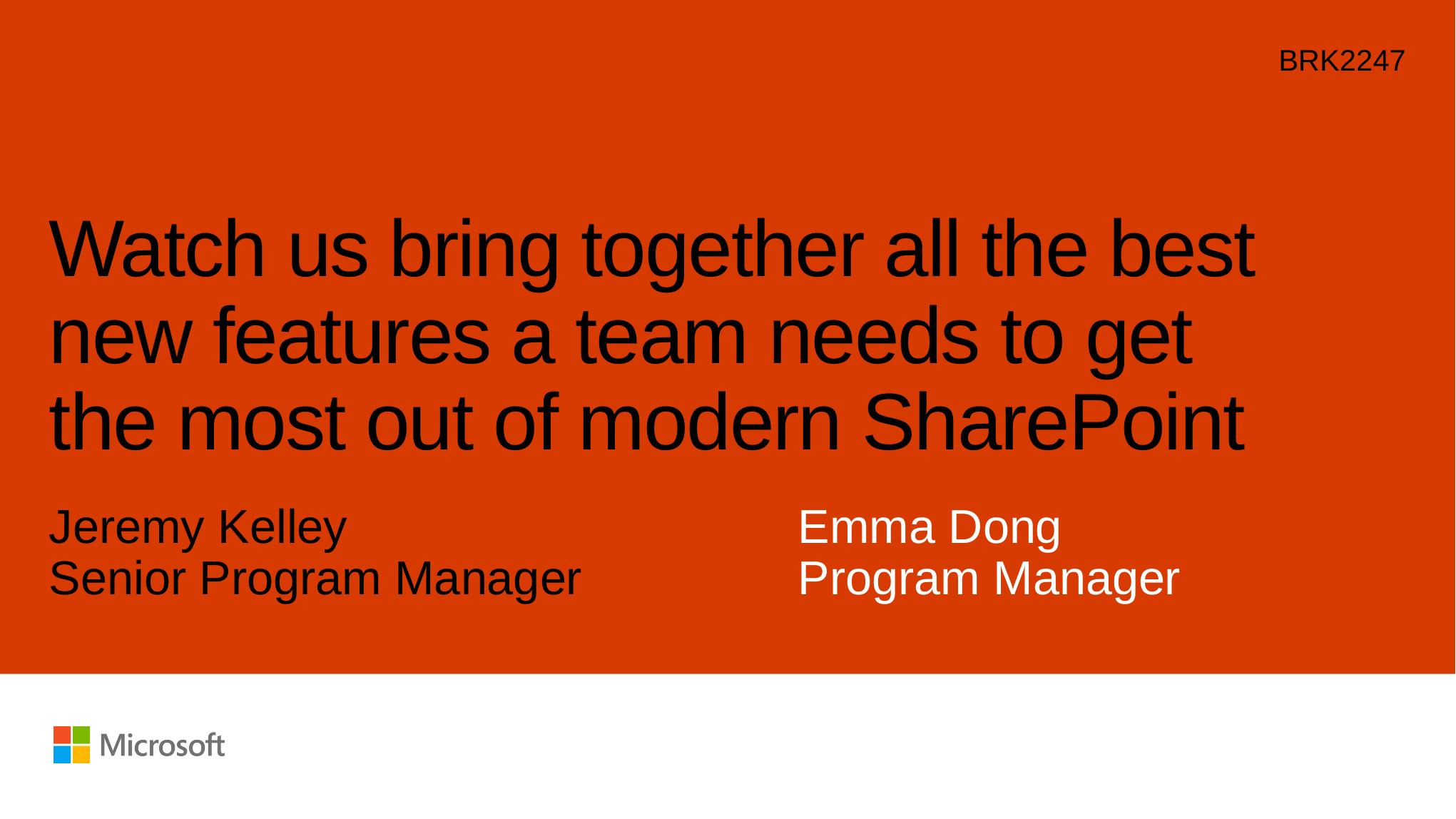

BRK2247
# Watch us bring together all the best new features a team needs to get the most out of modern SharePoint
Emma Dong
Program Manager
Jeremy Kelley
Senior Program Manager